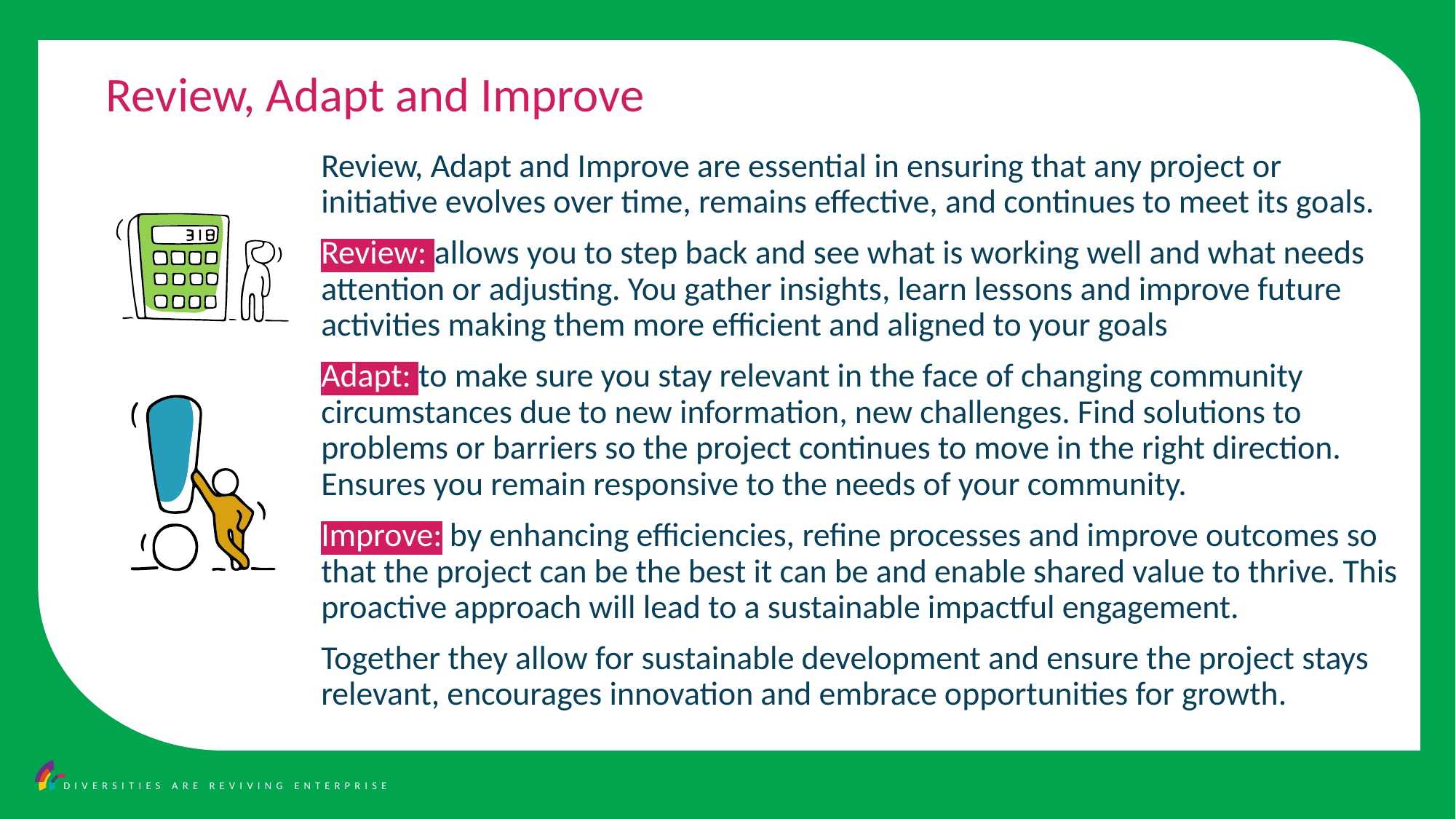

Review, Adapt and Improve
Review, Adapt and Improve are essential in ensuring that any project or initiative evolves over time, remains effective, and continues to meet its goals.
Review: allows you to step back and see what is working well and what needs attention or adjusting. You gather insights, learn lessons and improve future activities making them more efficient and aligned to your goals
Adapt: to make sure you stay relevant in the face of changing community circumstances due to new information, new challenges. Find solutions to problems or barriers so the project continues to move in the right direction. Ensures you remain responsive to the needs of your community.
Improve: by enhancing efficiencies, refine processes and improve outcomes so that the project can be the best it can be and enable shared value to thrive. This proactive approach will lead to a sustainable impactful engagement.
Together they allow for sustainable development and ensure the project stays relevant, encourages innovation and embrace opportunities for growth.